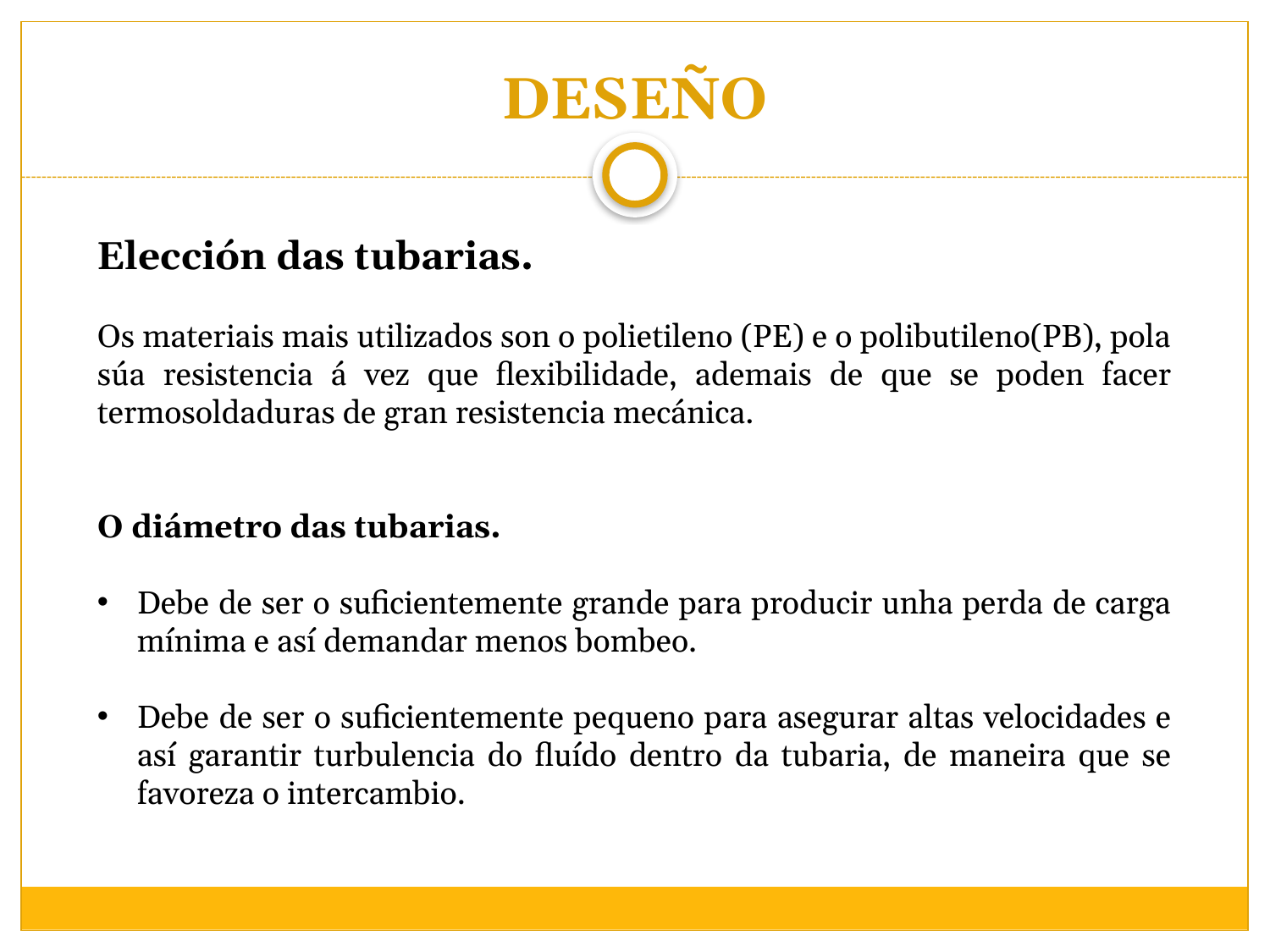

# DESEÑO
Elección das tubarias.

Os materiais mais utilizados son o polietileno (PE) e o polibutileno(PB), pola súa resistencia á vez que flexibilidade, ademais de que se poden facer termosoldaduras de gran resistencia mecánica.

O diámetro das tubarias.

Debe de ser o suficientemente grande para producir unha perda de carga mínima e así demandar menos bombeo.

Debe de ser o suficientemente pequeno para asegurar altas velocidades e así garantir turbulencia do fluído dentro da tubaria, de maneira que se favoreza o intercambio.